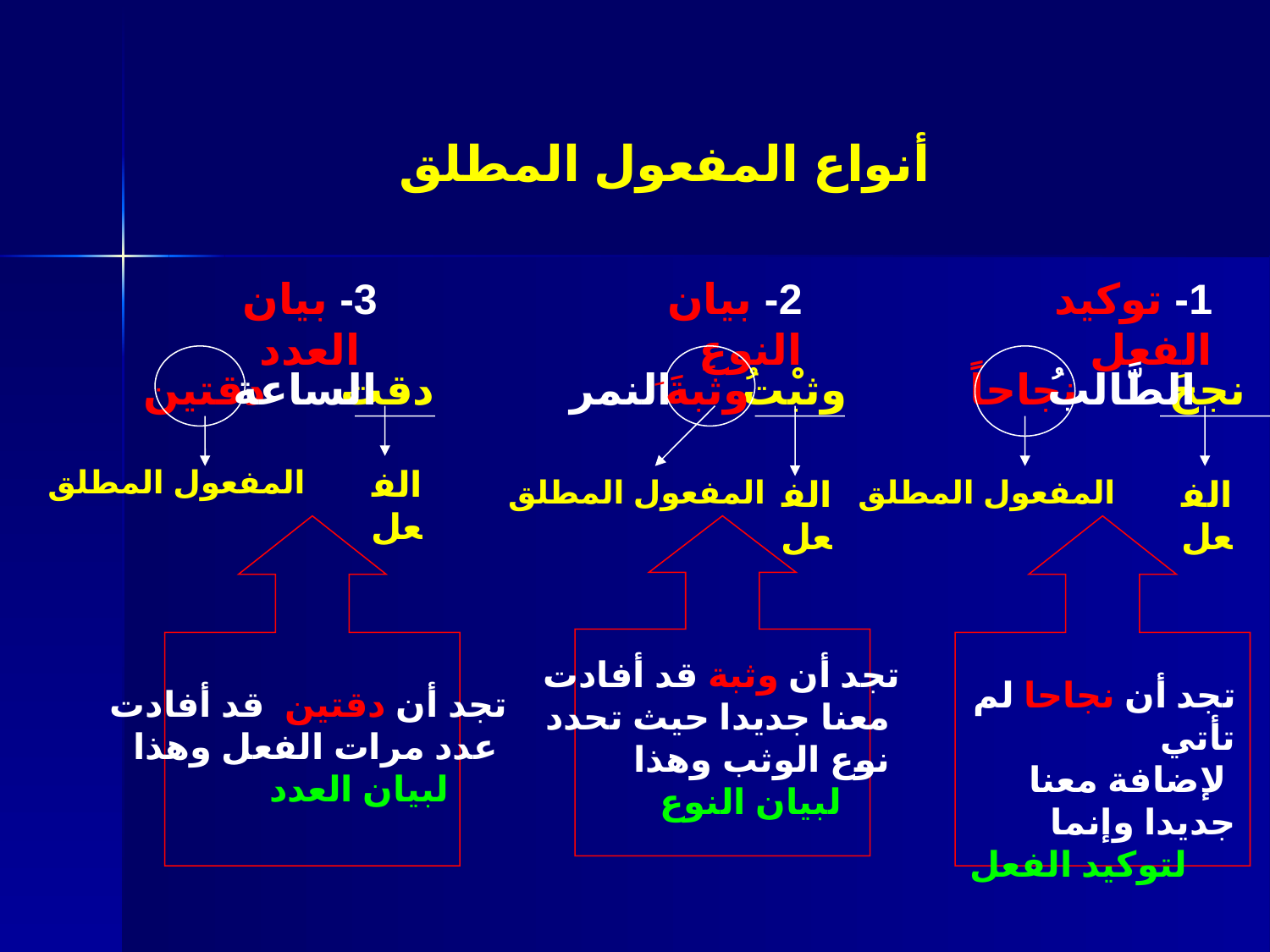

أنواع المفعول المطلق
3- بيان العدد
2- بيان النوعِ
1- توكيد الفعل

دقتين
الساعة
النمر
وثبةَ َ
وثبْتُ
نجاحاً
الطَّالبُ
نجحَ
دقت

المفعول المطلق
الفعل
المفعول المطلق
الفعل
المفعول المطلق
الفعل

تجد أن وثبة قد أفادت
 معنا جديدا حيث تحدد
 نوع الوثب وهذا
      لبيان النوع
تجد أن نجاحا لم تأتي
 لإضافة معنا جديدا وإنما
     لتوكيد الفعل
تجد أن دقتين  قد أفادت
 عدد مرات الفعل وهذا
      لبيان العدد